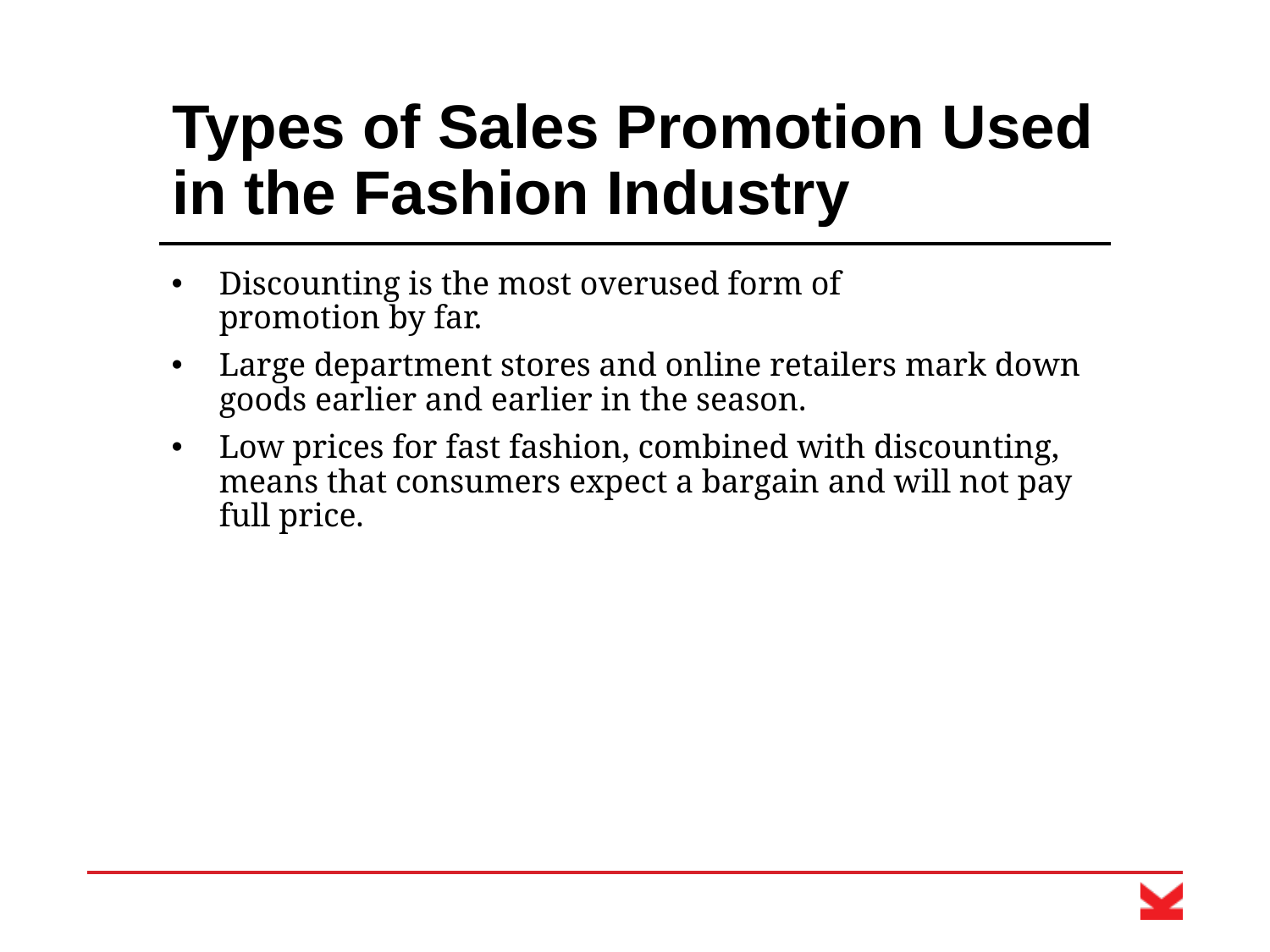

# Types of Sales Promotion Used in the Fashion Industry
Discounting is the most overused form of
promotion by far.
Large department stores and online retailers mark down goods earlier and earlier in the season.
Low prices for fast fashion, combined with discounting, means that consumers expect a bargain and will not pay full price.